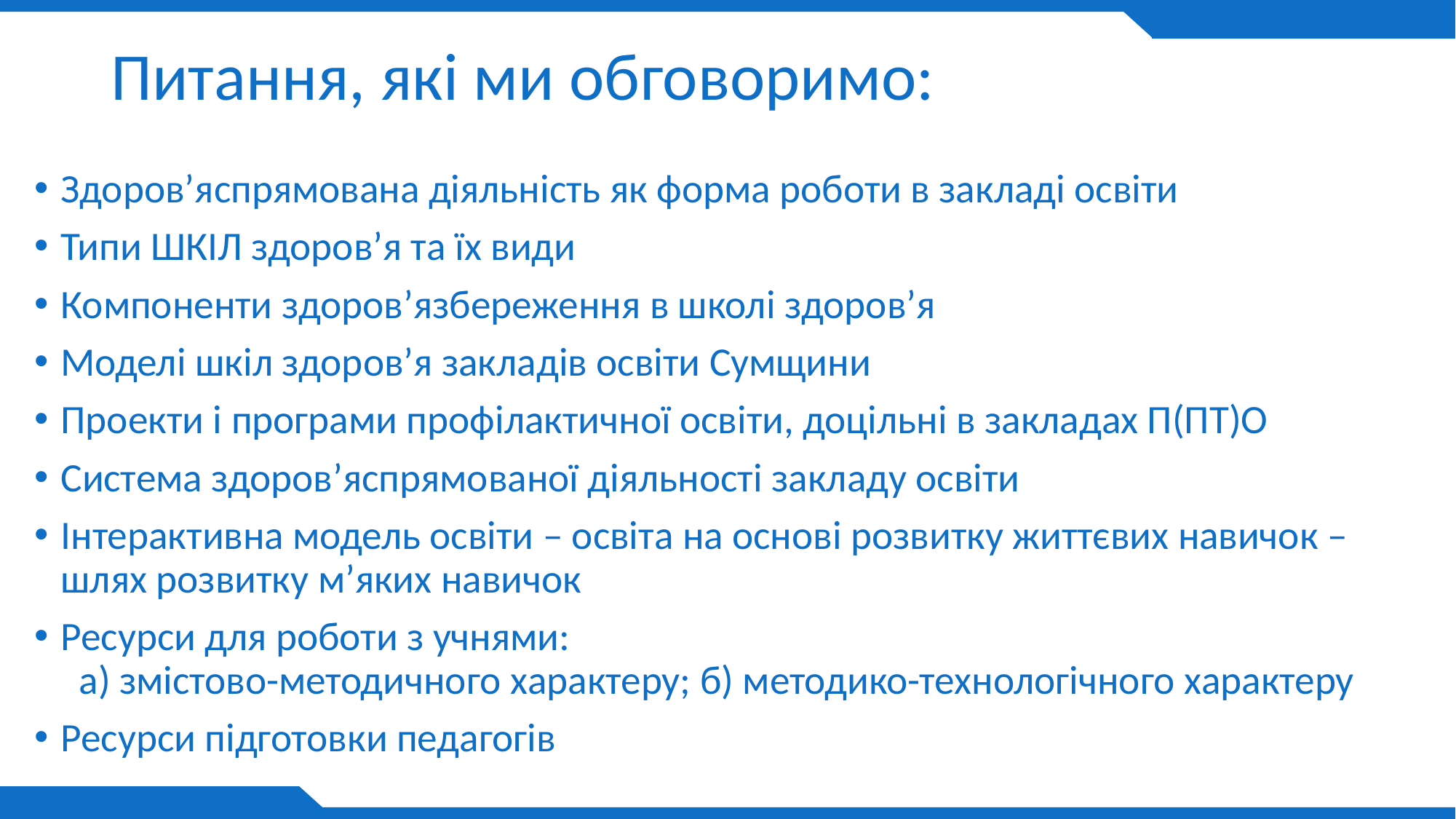

# Питання, які ми обговоримо:
Здоров’яспрямована діяльність як форма роботи в закладі освіти
Типи ШКІЛ здоров’я та їх види
Компоненти здоров’язбереження в школі здоров’я
Моделі шкіл здоров’я закладів освіти Сумщини
Проекти і програми профілактичної освіти, доцільні в закладах П(ПТ)О
Система здоров’яспрямованої діяльності закладу освіти
Інтерактивна модель освіти – освіта на основі розвитку життєвих навичок – шлях розвитку м’яких навичок
Ресурси для роботи з учнями:                                                                                                а) змістово-методичного характеру; б) методико-технологічного характеру
Ресурси підготовки педагогів